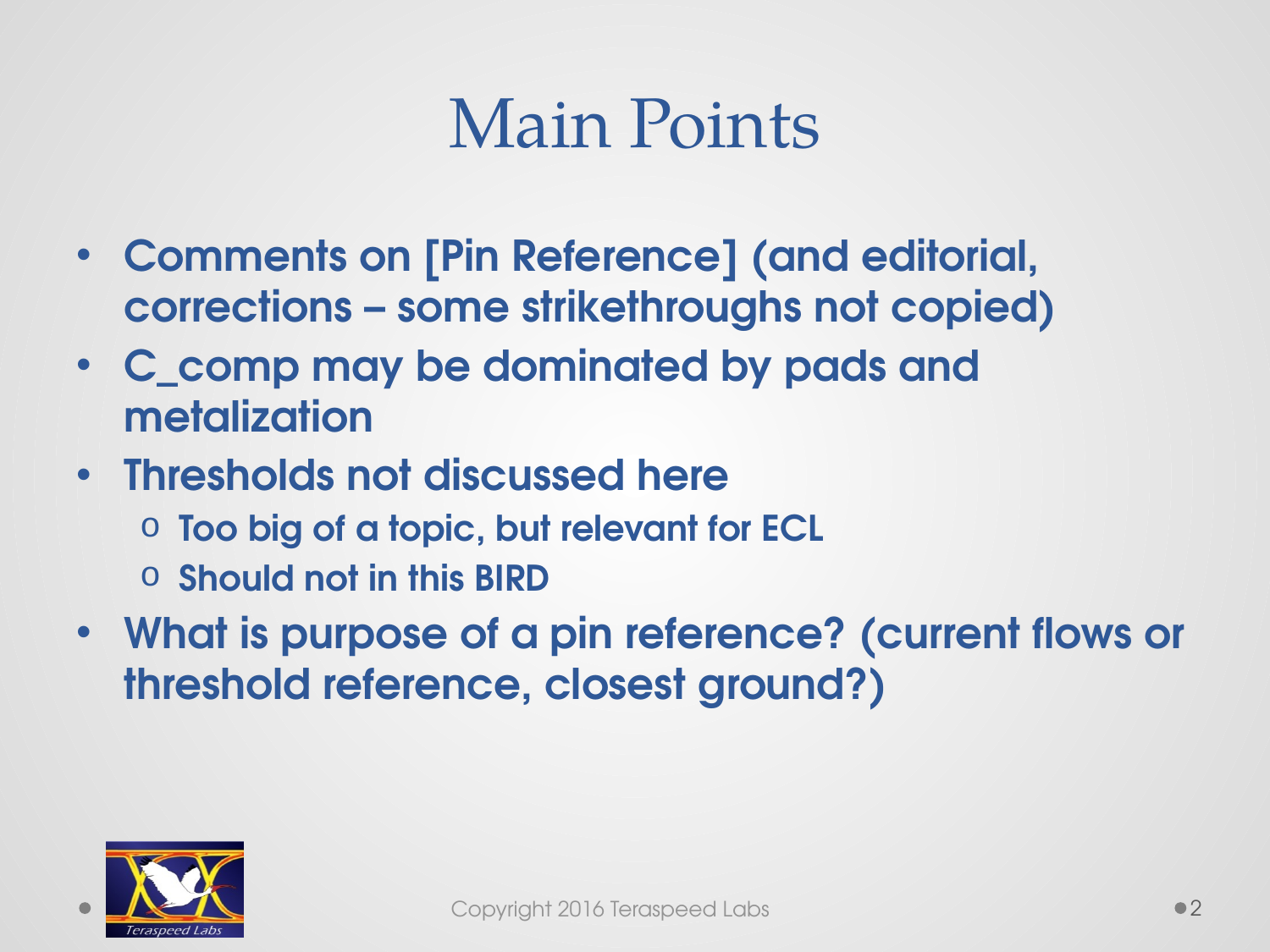

# Main Points
Comments on [Pin Reference] (and editorial, corrections – some strikethroughs not copied)
C_comp may be dominated by pads and metalization
Thresholds not discussed here
Too big of a topic, but relevant for ECL
Should not in this BIRD
What is purpose of a pin reference? (current flows or threshold reference, closest ground?)
2
Copyright 2016 Teraspeed Labs